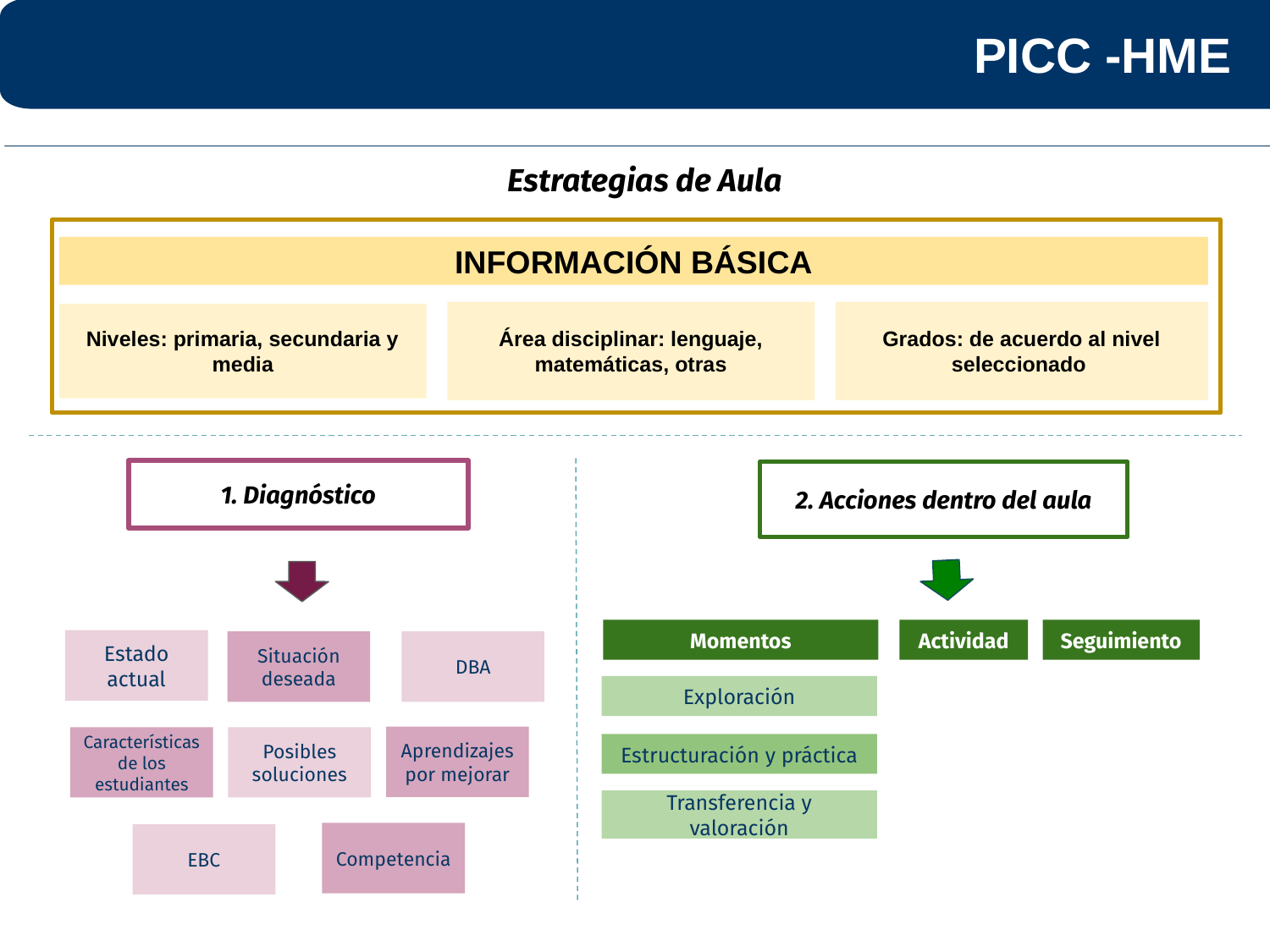

Consulta en plataforma
Consulta en plataforma
PICC -HME
Estrategias de Aula

INFORMACIÓN BÁSICA
Área disciplinar: lenguaje, matemáticas, otras
Grados: de acuerdo al nivel seleccionado
Niveles: primaria, secundaria y media
1. Diagnóstico
2. Acciones dentro del aula

Momentos
Actividad
Seguimiento
Estado actual
Situación deseada
DBA
Exploración
Aprendizajes por mejorar
Características de los estudiantes
Posibles soluciones
Estructuración y práctica
Transferencia y valoración
Competencia
EBC